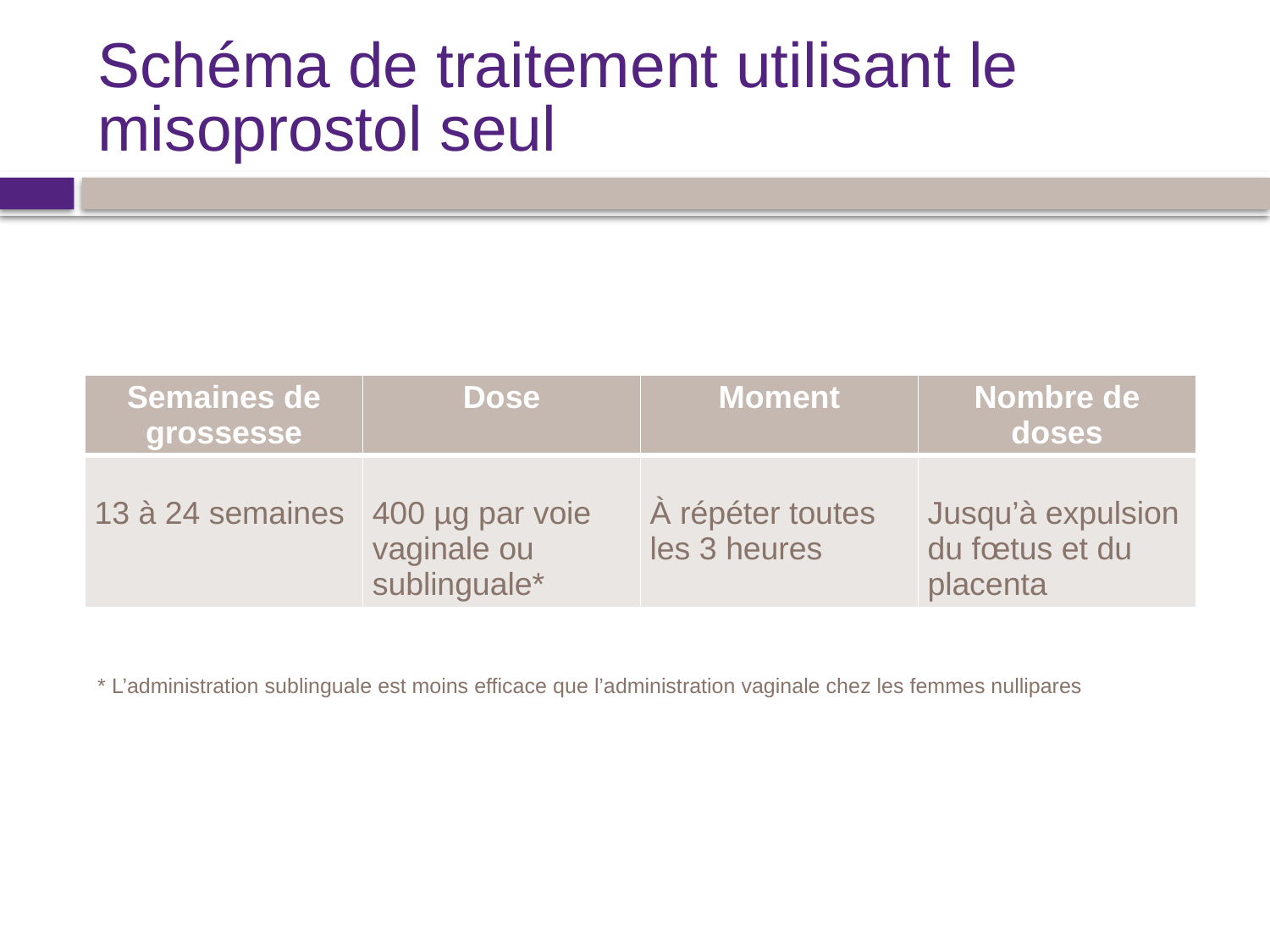

# Schéma de traitement utilisant le misoprostol seul
| Semaines de grossesse | Dose | Moment | Nombre de doses |
| --- | --- | --- | --- |
| 13 à 24 semaines | 400 µg par voie vaginale ou sublinguale\* | À répéter toutes les 3 heures | Jusqu’à expulsion du fœtus et du placenta |
* L’administration sublinguale est moins efficace que l’administration vaginale chez les femmes nullipares